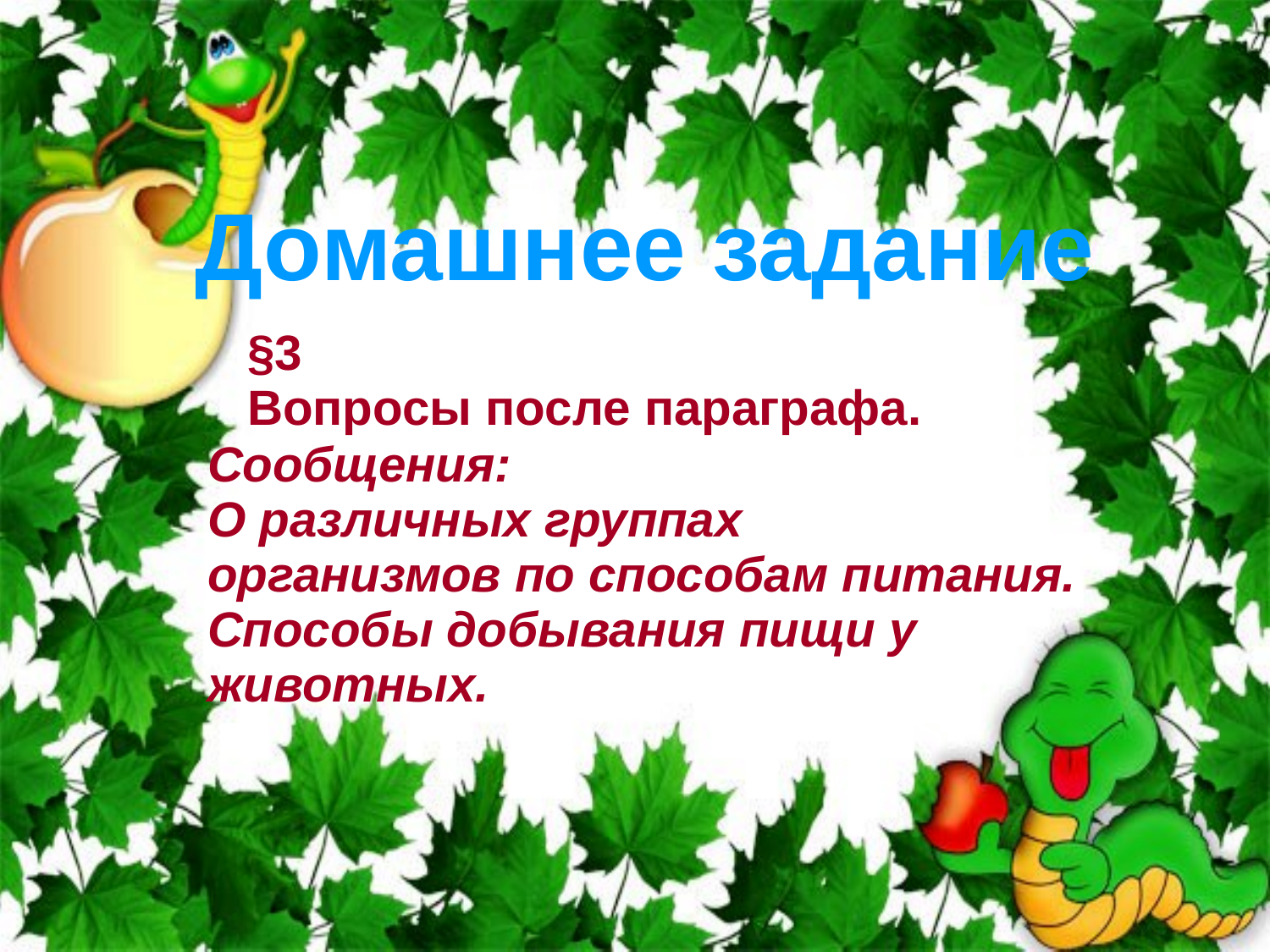

# Домашнее задание
§3
Вопросы после параграфа.
Сообщения:
О различных группах
организмов по способам питания.
Способы добывания пищи у
животных.